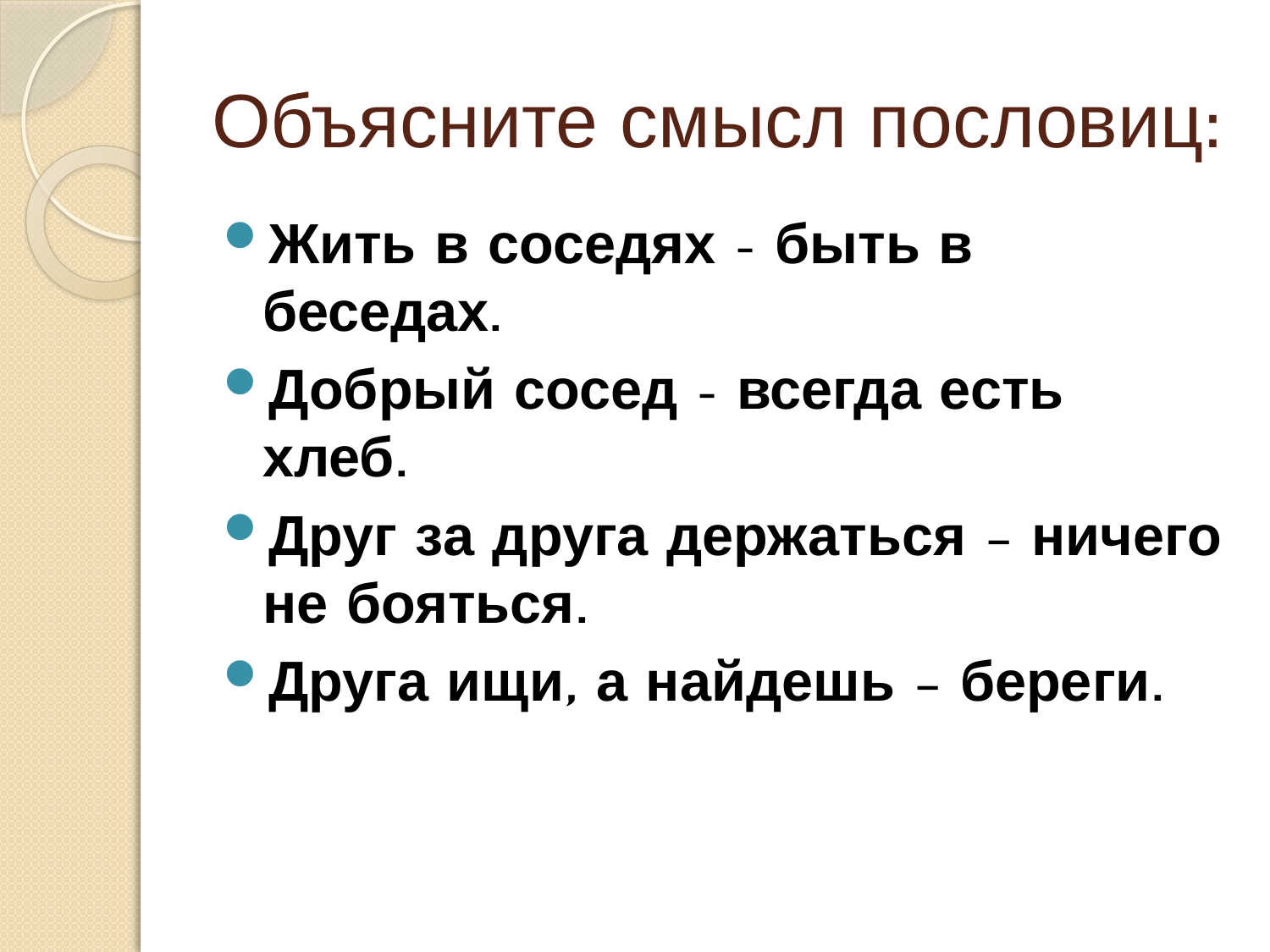

# Объясните смысл пословиц:
Жить в соседях - быть в беседах.
Добрый сосед - всегда есть хлеб.
Друг за друга держаться – ничего не бояться.
Друга ищи, а найдешь – береги.